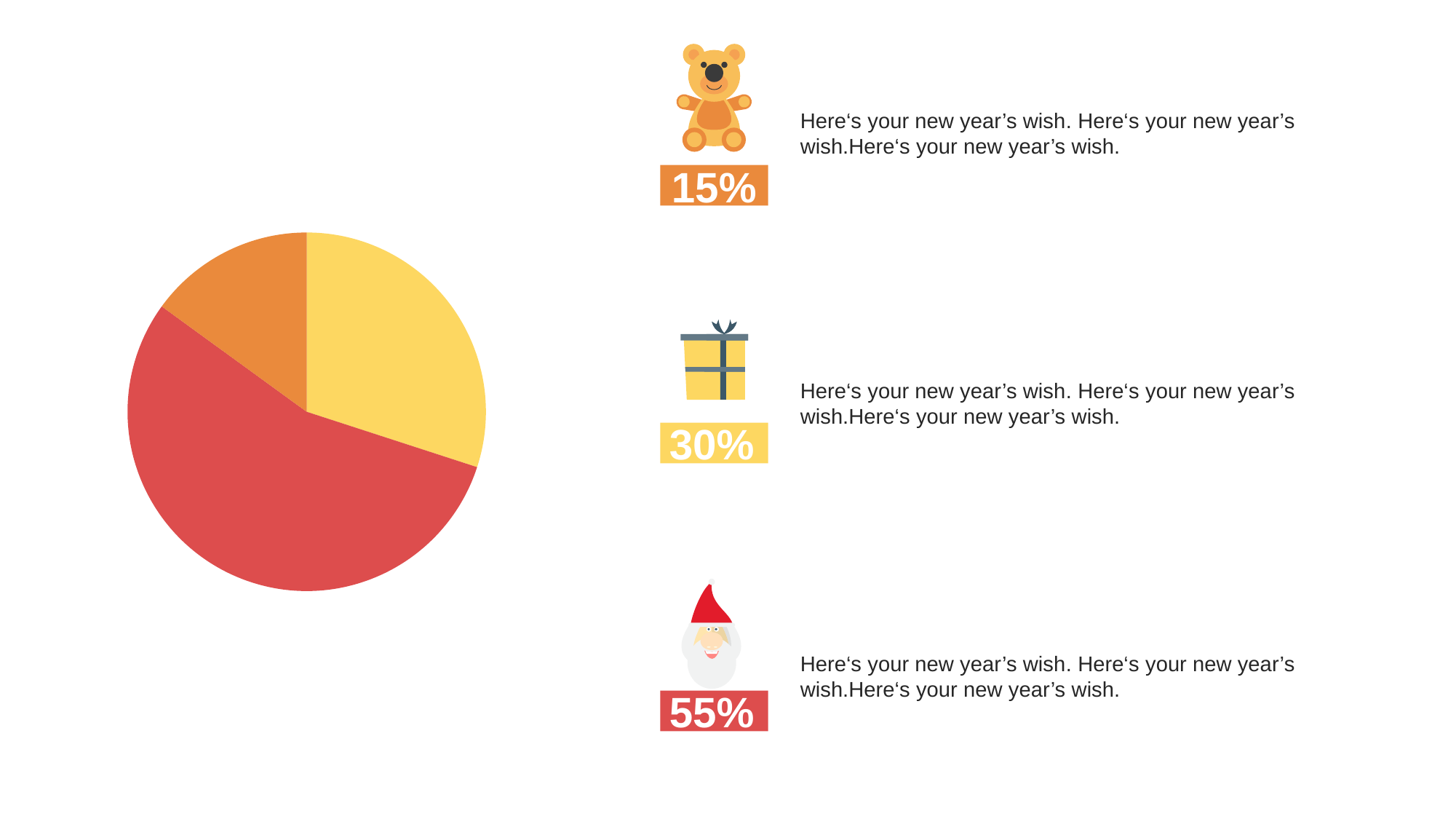

Here‘s your new year’s wish. Here‘s your new year’s wish.Here‘s your new year’s wish.
15%

### Chart

| Category |  |
|---|---|

Here‘s your new year’s wish. Here‘s your new year’s wish.Here‘s your new year’s wish.
30%

Here‘s your new year’s wish. Here‘s your new year’s wish.Here‘s your new year’s wish.
55%